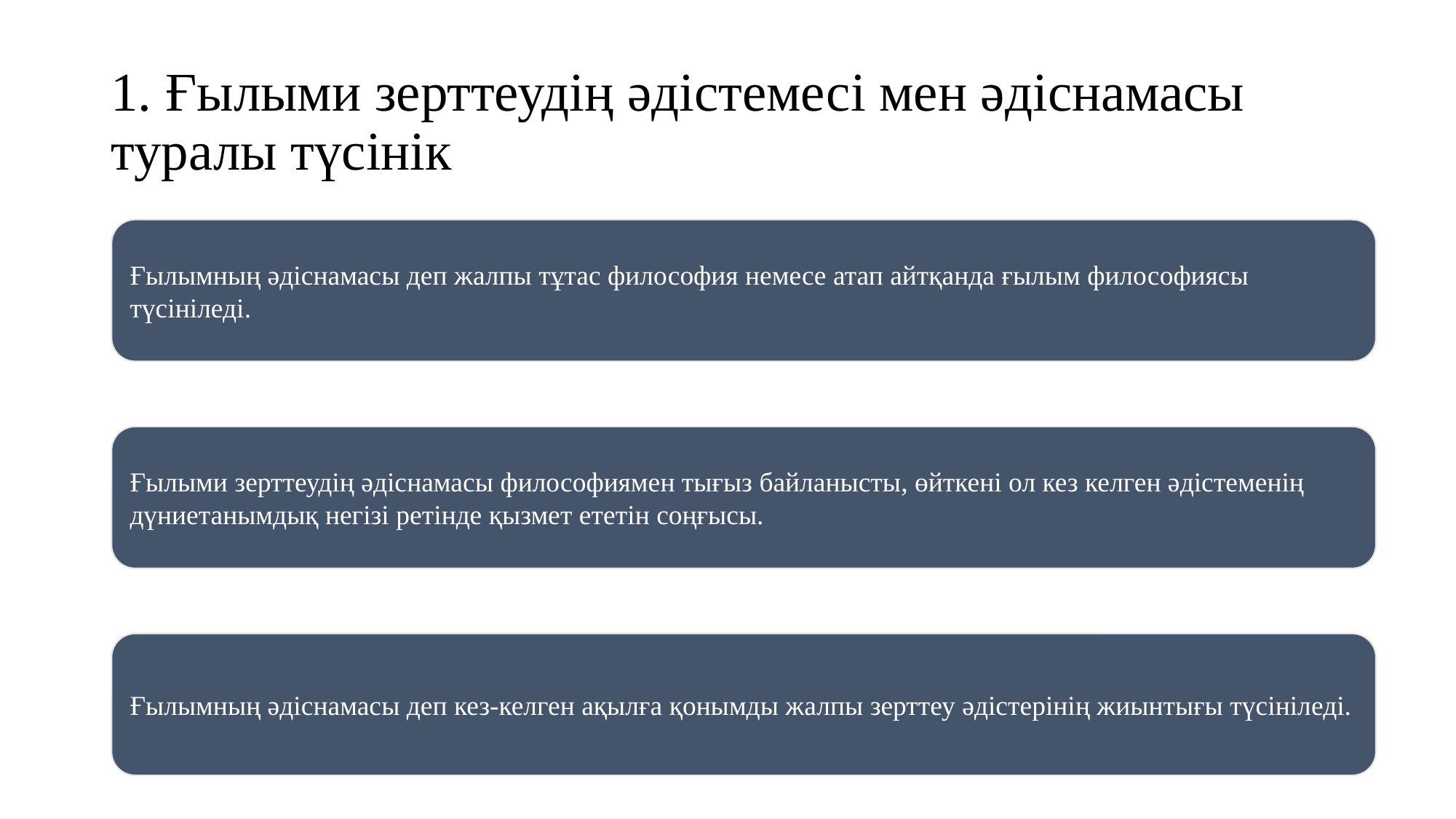

# 1. Ғылыми зерттеудің әдістемесі мен әдіснамасы туралы түсінік
Ғылымның әдіснамасы деп жалпы тұтас философия немесе атап айтқанда ғылым философиясы түсініледі.
Ғылыми зерттеудің әдіснамасы философиямен тығыз байланысты, өйткені ол кез келген әдістеменің дүниетанымдық негізі ретінде қызмет ететін соңғысы.
Ғылымның әдіснамасы деп кез-келген ақылға қонымды жалпы зерттеу әдістерінің жиынтығы түсініледі.